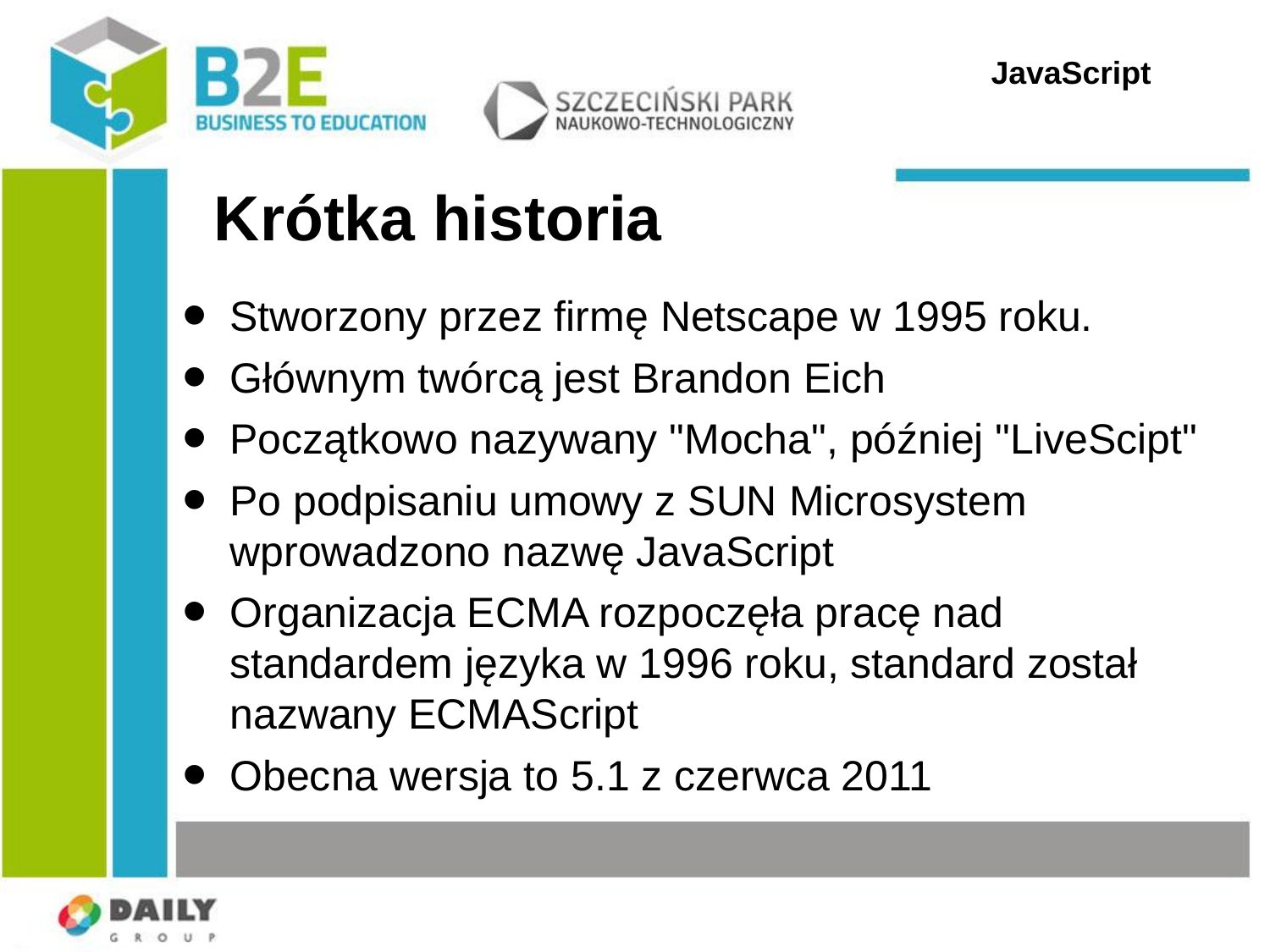

JavaScript
Krótka historia
Stworzony przez firmę Netscape w 1995 roku.
Głównym twórcą jest Brandon Eich
Początkowo nazywany "Mocha", później "LiveScipt"
Po podpisaniu umowy z SUN Microsystem wprowadzono nazwę JavaScript
Organizacja ECMA rozpoczęła pracę nad standardem języka w 1996 roku, standard został nazwany ECMAScript
Obecna wersja to 5.1 z czerwca 2011